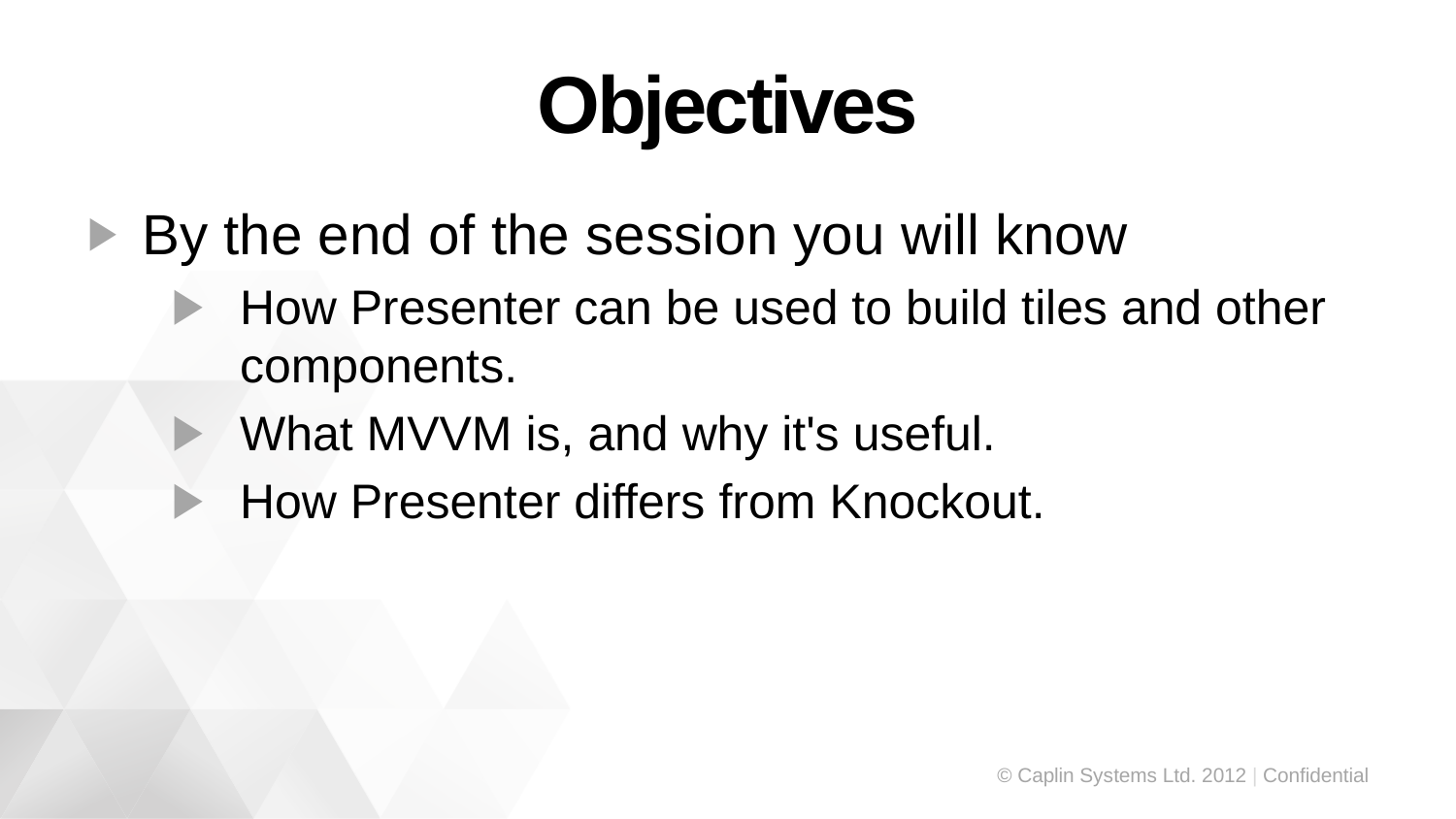

# Objectives
By the end of the session you will know
How Presenter can be used to build tiles and other components.
What MVVM is, and why it's useful.
How Presenter differs from Knockout.